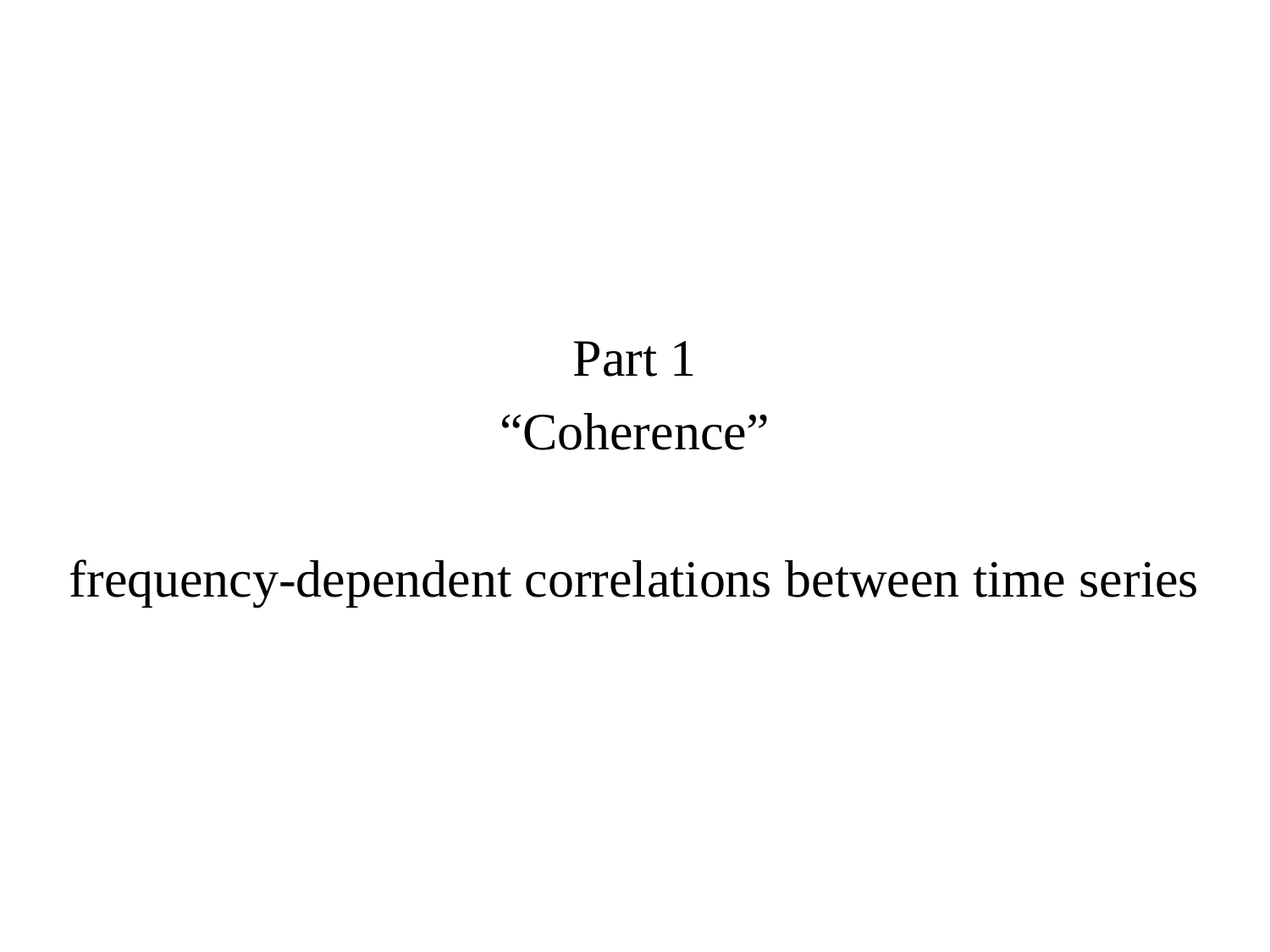

Part 1
“Coherence”

frequency-dependent correlations between time series